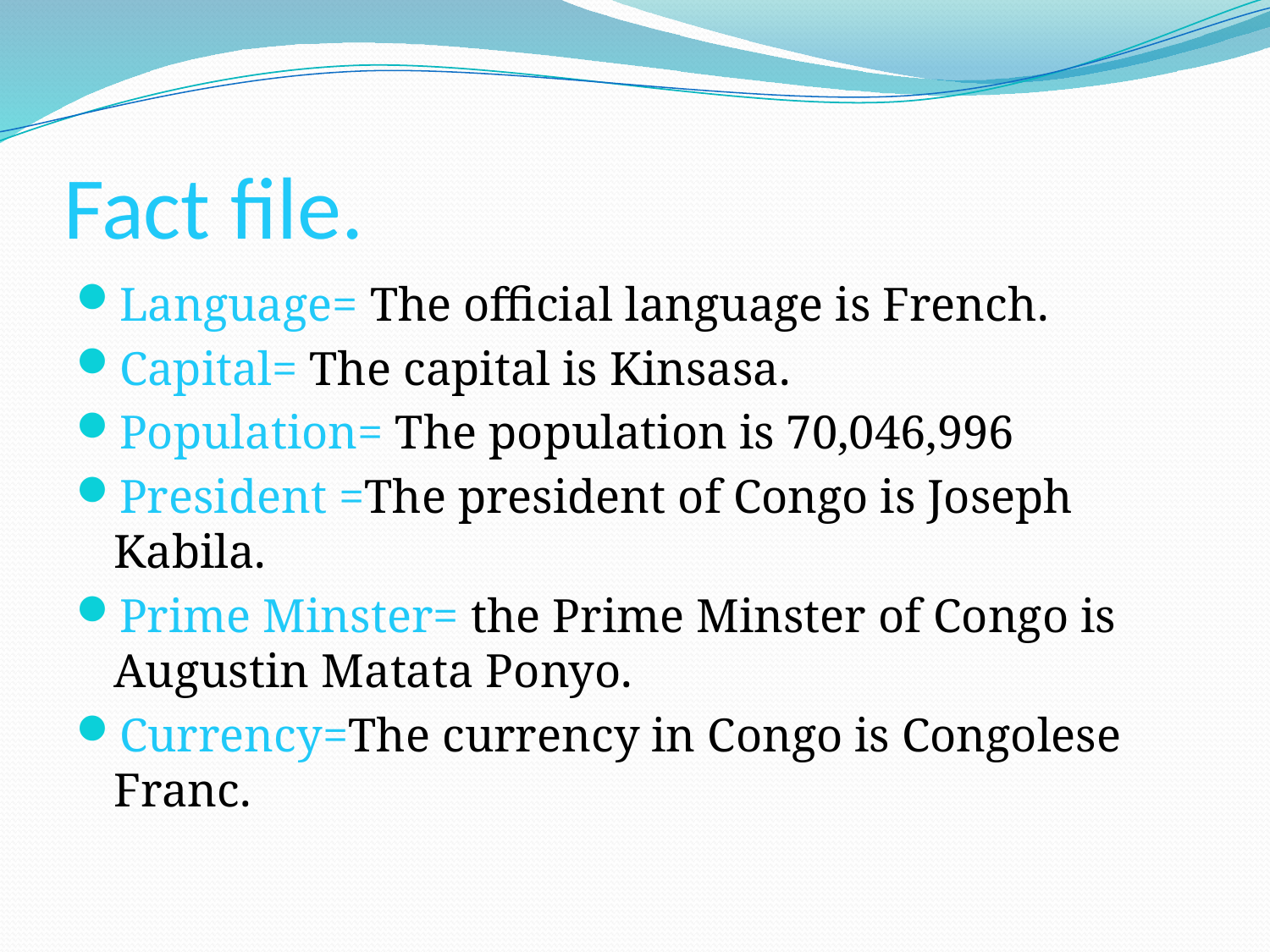

# Fact file.
Language= The official language is French.
Capital= The capital is Kinsasa.
Population= The population is 70,046,996
President =The president of Congo is Joseph Kabila.
Prime Minster= the Prime Minster of Congo is Augustin Matata Ponyo.
Currency=The currency in Congo is Congolese Franc.